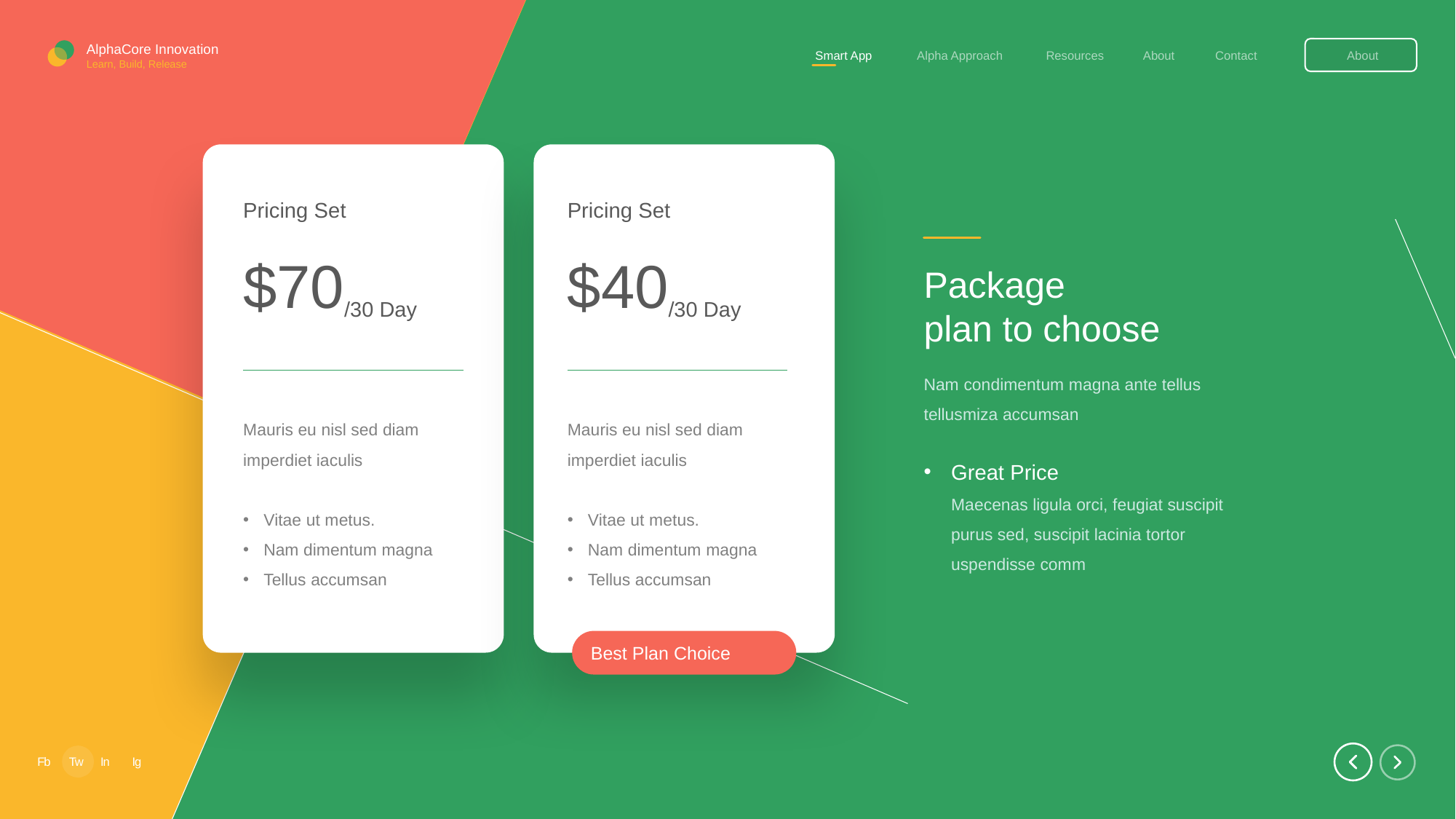

AlphaCore Innovation

Smart App
Alpha Approach
Resources
About
Contact
About
Learn, Build, Release

Pricing Set
Pricing Set
$70/30 Day
$40/30 Day
Package
plan to choose
Nam condimentum magna ante tellus tellusmiza accumsan
Mauris eu nisl sed diam imperdiet iaculis

Vitae ut metus.
Nam dimentum magna
Tellus accumsan
Mauris eu nisl sed diam imperdiet iaculis

Vitae ut metus.
Nam dimentum magna
Tellus accumsan
Great Price
Maecenas ligula orci, feugiat suscipit purus sed, suscipit lacinia tortor uspendisse comm

Best Plan Choice

Fb
Tw
In
Ig